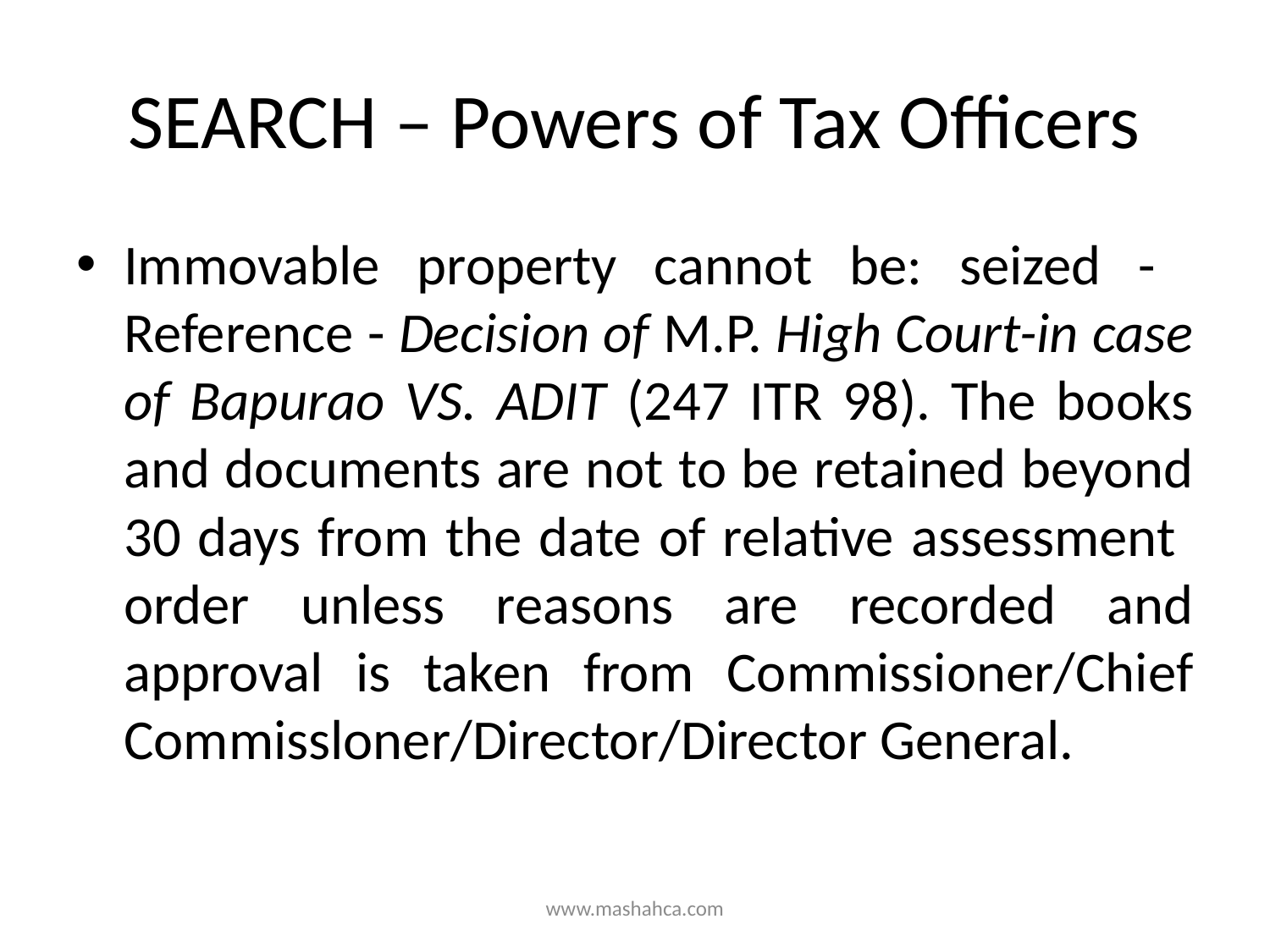

# SEARCH – Powers of Tax Officers
Immovable property cannot be: seized -
Reference - Decision of M.P. High Court-in case of Bapurao VS. ADIT (247 ITR 98). The books and documents are not to be retained beyond 30 days from the date of relative assessment
order unless reasons are recorded and approval is taken from Commissioner/Chief Commissloner/Director/Director General.
www.mashahca.com